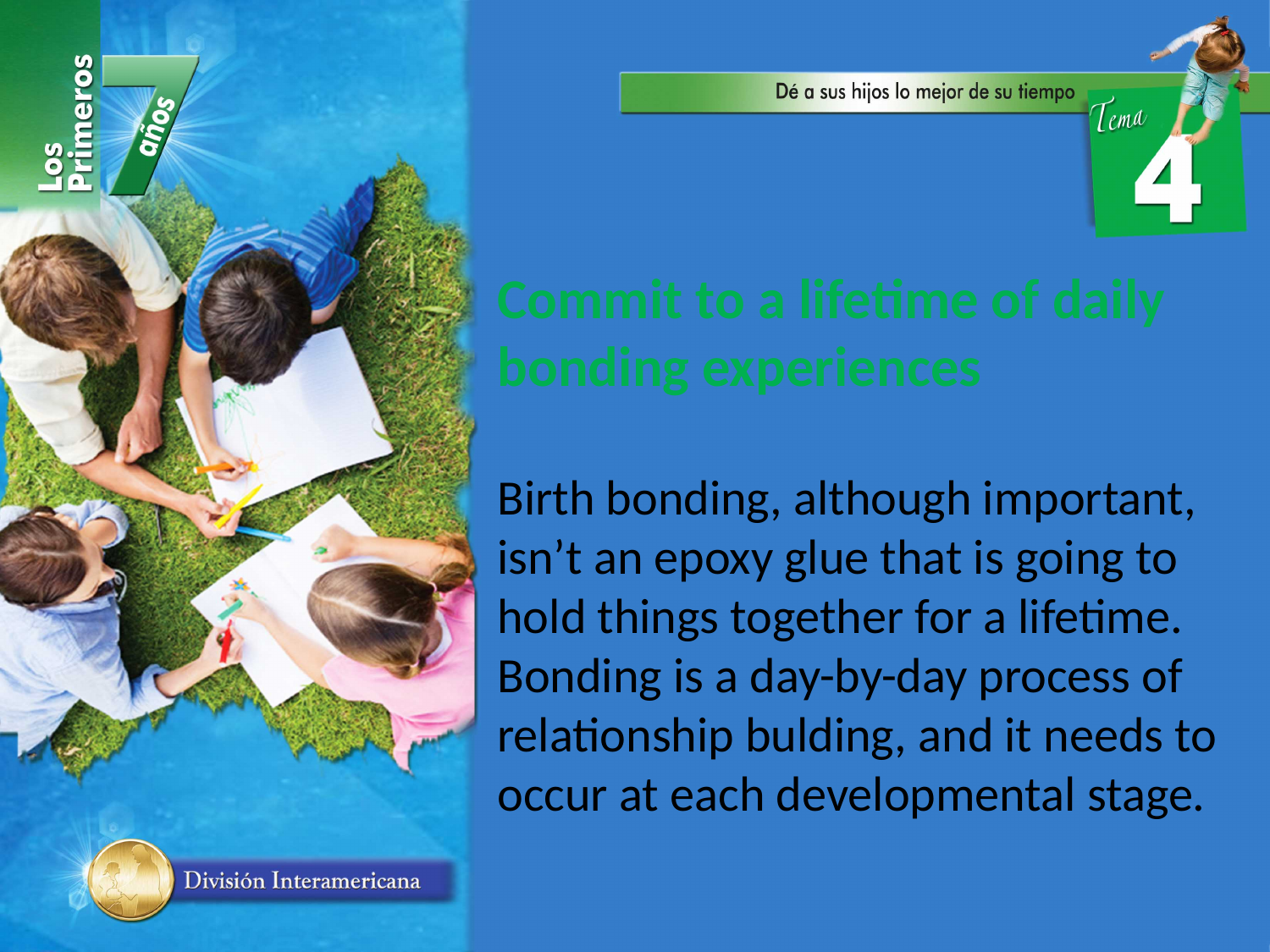

Commit to a lifetime of daily bonding experiences

Birth bonding, although important, isn’t an epoxy glue that is going to hold things together for a lifetime. Bonding is a day-by-day process of relationship bulding, and it needs to occur at each developmental stage.